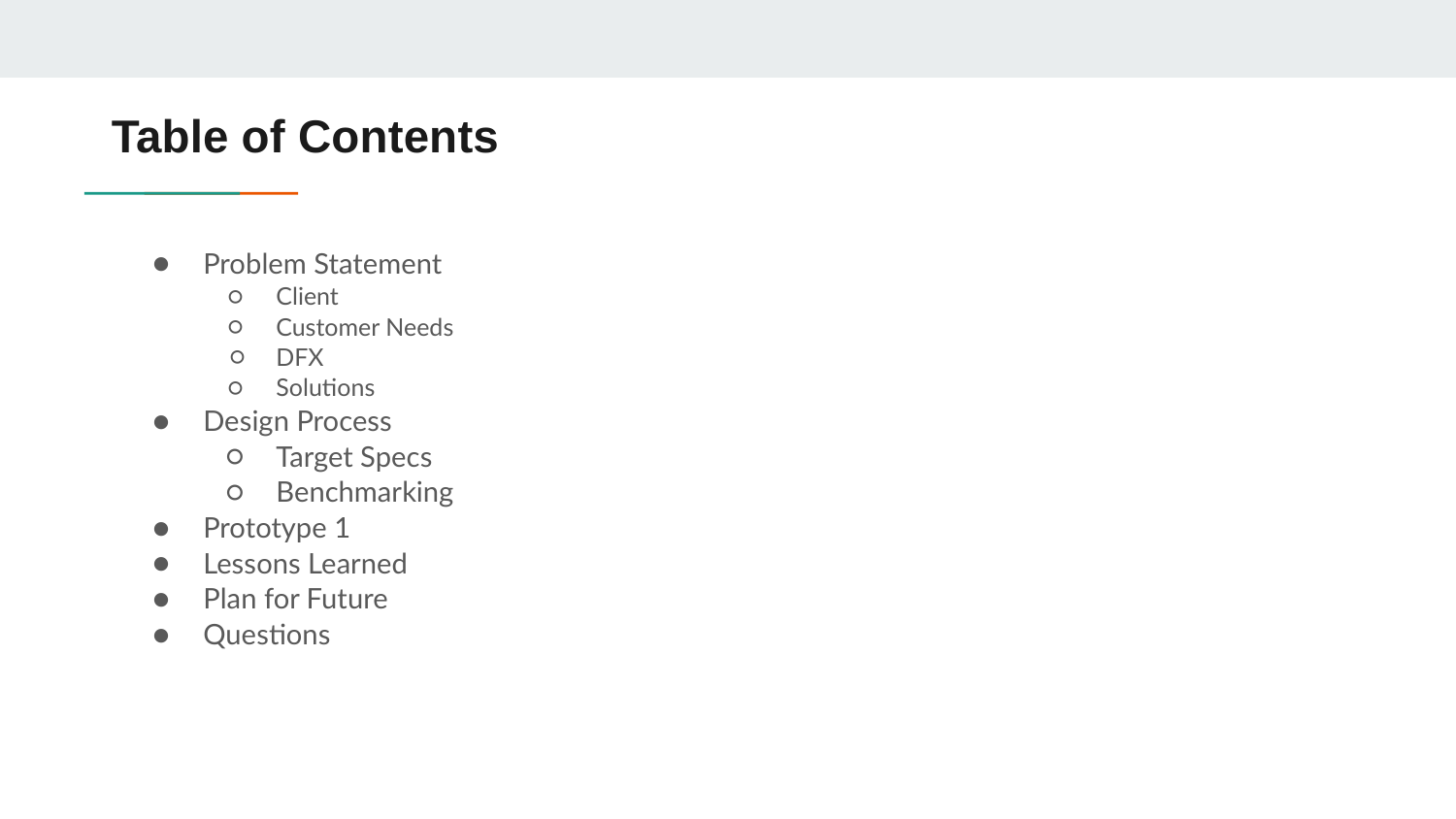

# Table of Contents
Problem Statement
Client
Customer Needs
DFX
Solutions
Design Process
Target Specs
Benchmarking
Prototype 1
Lessons Learned
Plan for Future
Questions